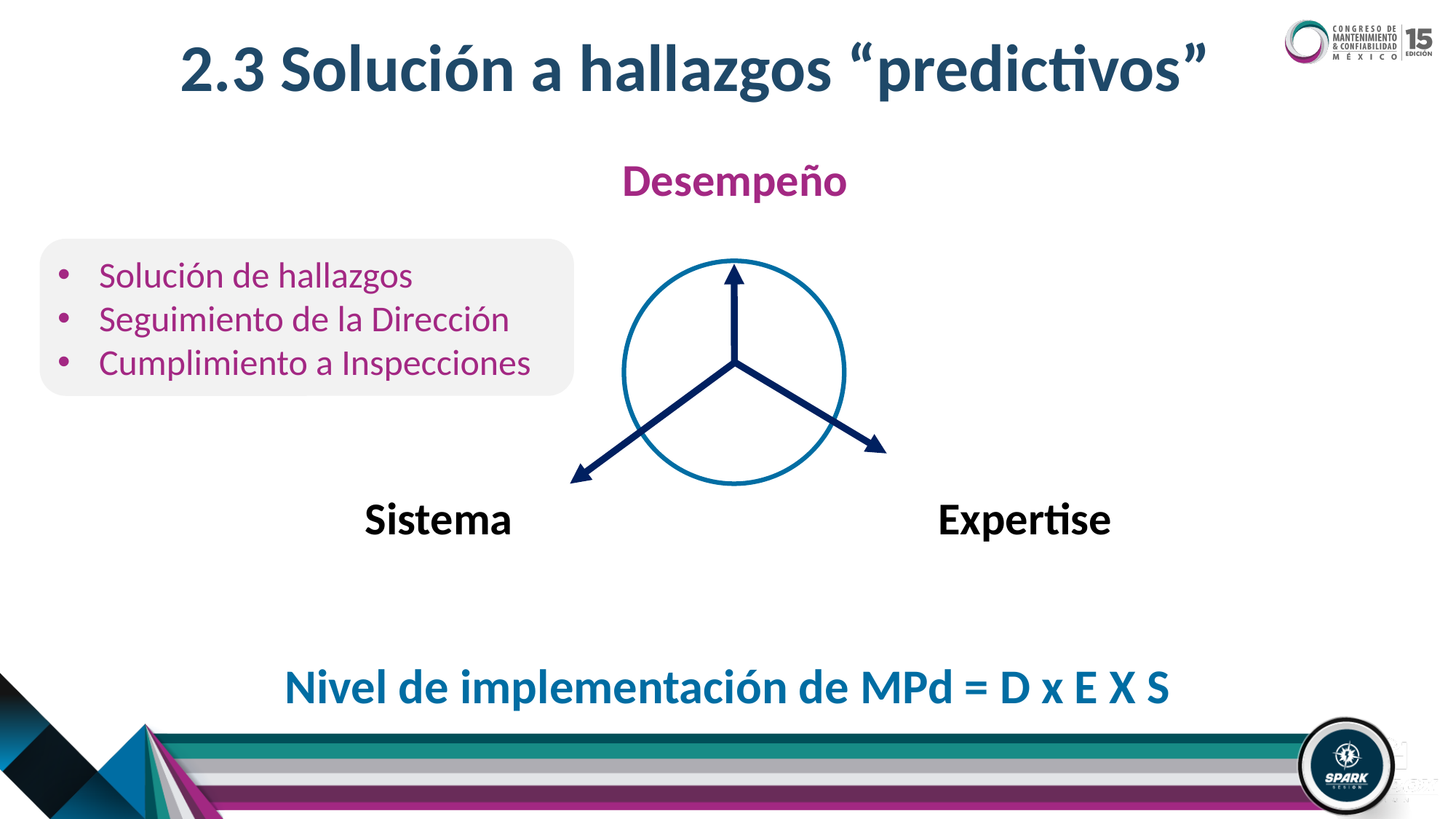

# 2.3 Solución a hallazgos “predictivos”
Desempeño
Capacitación
Criterios de diagnóstico
Experiencia
Solución de hallazgos
Seguimiento de la Dirección
Cumplimiento a Inspecciones

Sistema
Expertise
Nivel de implementación de MPd = D x E X S